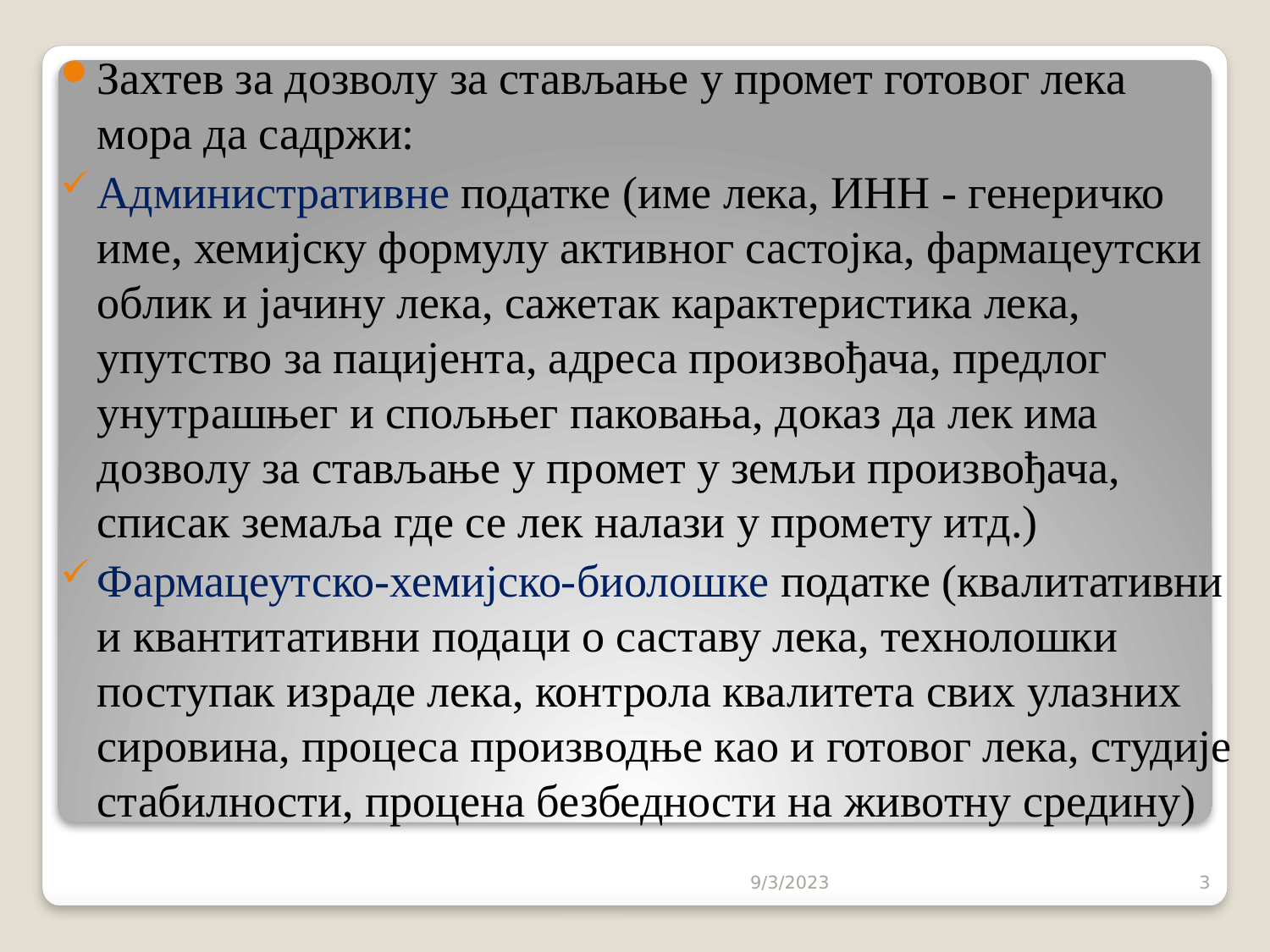

Захтев за дозволу за стављање у промет готовог лека мора да садржи:
Административне податке (име лека, ИНН - генеричко име, хемијску формулу активног састојка, фармацеутски облик и јачину лека, сажетак карактеристика лека, упутство за пацијента, адреса произвођача, предлог унутрашњег и спољњег паковања, доказ да лек има дозволу за стављање у промет у земљи произвођача, списак земаља где се лек налази у промету итд.)
Фармацеутско-хемијско-биолошке податке (квалитативни и квантитативни подаци о саставу лека, технолошки поступак израде лека, контрола квалитета свих улазних сировина, процеса производње као и готовог лека, студије стабилности, процена безбедности на животну средину)

9/3/2023
3